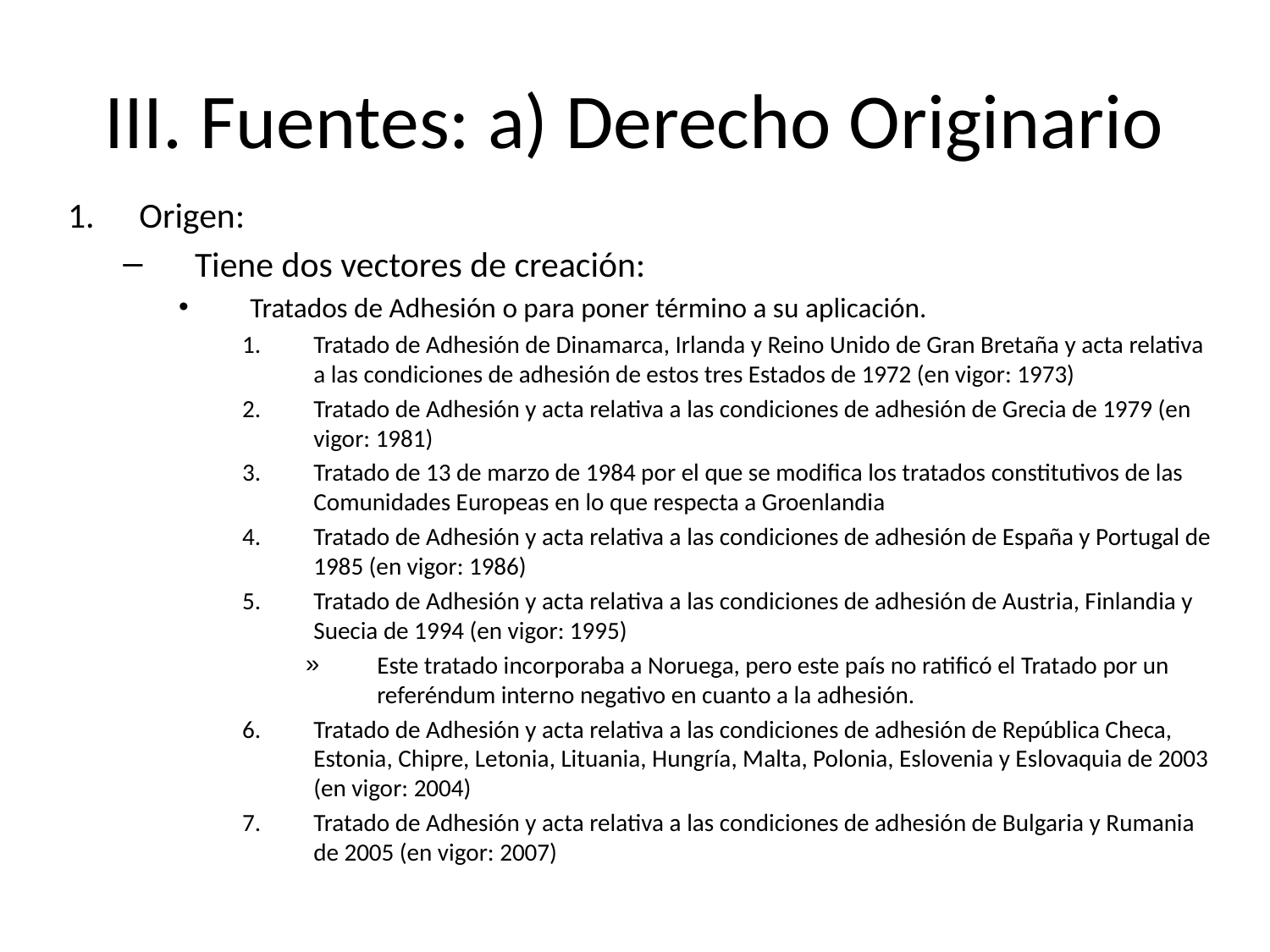

# III. Fuentes: a) Derecho Originario
Origen:
Tiene dos vectores de creación:
Tratados de Adhesión o para poner término a su aplicación.
Tratado de Adhesión de Dinamarca, Irlanda y Reino Unido de Gran Bretaña y acta relativa a las condiciones de adhesión de estos tres Estados de 1972 (en vigor: 1973)
Tratado de Adhesión y acta relativa a las condiciones de adhesión de Grecia de 1979 (en vigor: 1981)
Tratado de 13 de marzo de 1984 por el que se modifica los tratados constitutivos de las Comunidades Europeas en lo que respecta a Groenlandia
Tratado de Adhesión y acta relativa a las condiciones de adhesión de España y Portugal de 1985 (en vigor: 1986)
Tratado de Adhesión y acta relativa a las condiciones de adhesión de Austria, Finlandia y Suecia de 1994 (en vigor: 1995)
Este tratado incorporaba a Noruega, pero este país no ratificó el Tratado por un referéndum interno negativo en cuanto a la adhesión.
Tratado de Adhesión y acta relativa a las condiciones de adhesión de República Checa, Estonia, Chipre, Letonia, Lituania, Hungría, Malta, Polonia, Eslovenia y Eslovaquia de 2003 (en vigor: 2004)
Tratado de Adhesión y acta relativa a las condiciones de adhesión de Bulgaria y Rumania de 2005 (en vigor: 2007)